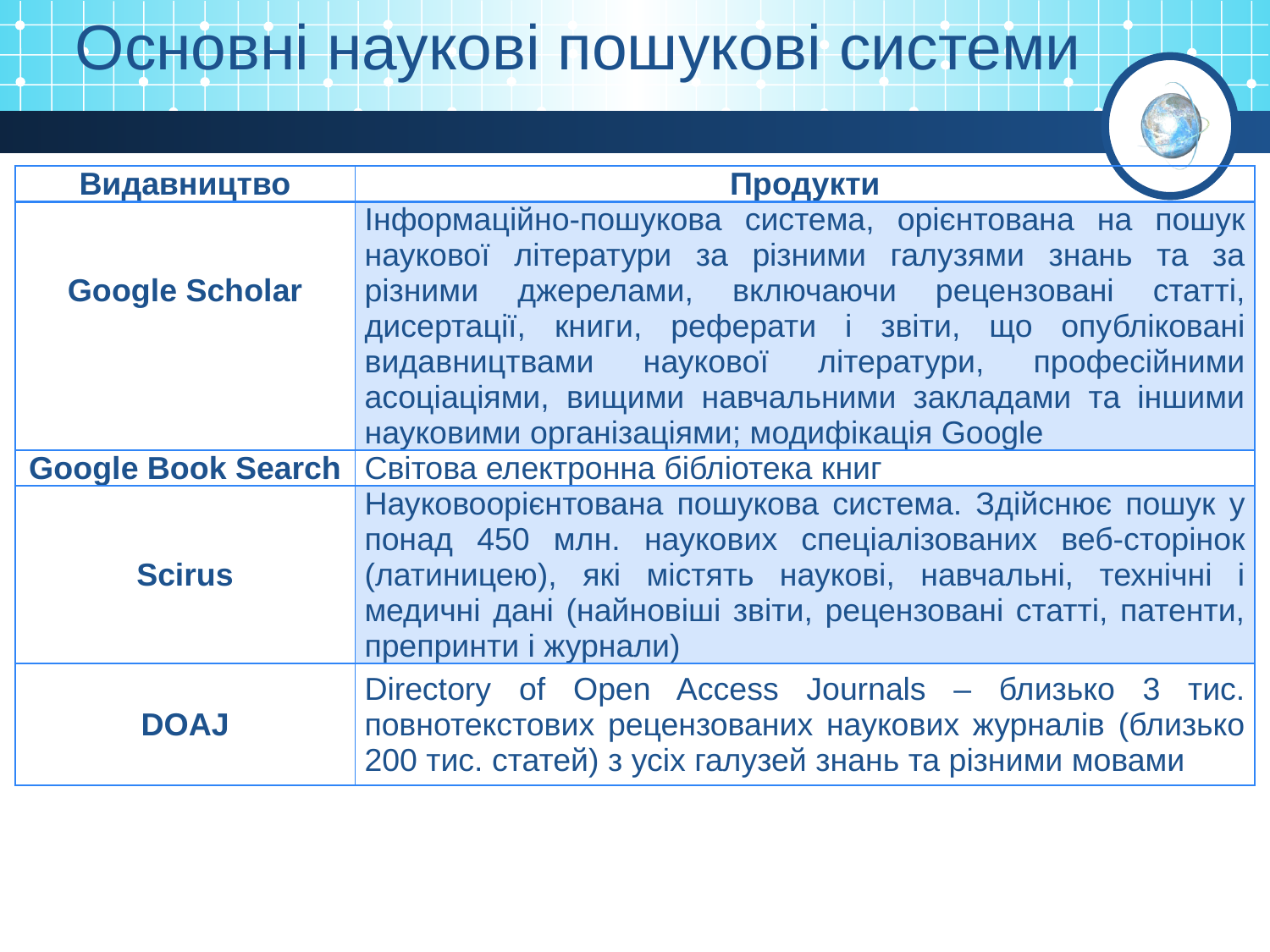

Основні наукові пошукові системи
| Видавництво | Продукти |
| --- | --- |
| Google Scholar | Інформаційно-пошукова система, орієнтована на пошук наукової літератури за різними галузями знань та за різними джерелами, включаючи рецензовані статті, дисертації, книги, реферати і звіти, що опубліковані видавництвами наукової літератури, професійними асоціаціями, вищими навчальними закладами та іншими науковими організаціями; модифікація Google |
| Google Book Search | Світова електронна бібліотека книг |
| Scirus | Науковоорієнтована пошукова система. Здійснює пошук у понад 450 млн. наукових спеціалізованих веб-сторінок (латиницею), які містять наукові, навчальні, технічні і медичні дані (найновіші звіти, рецензовані статті, патенти, препринти і журнали) |
| DOAJ | Directory of Open Access Journals – близько 3 тис. повнотекстових рецензованих наукових журналів (близько 200 тис. статей) з усіх галузей знань та різними мовами |